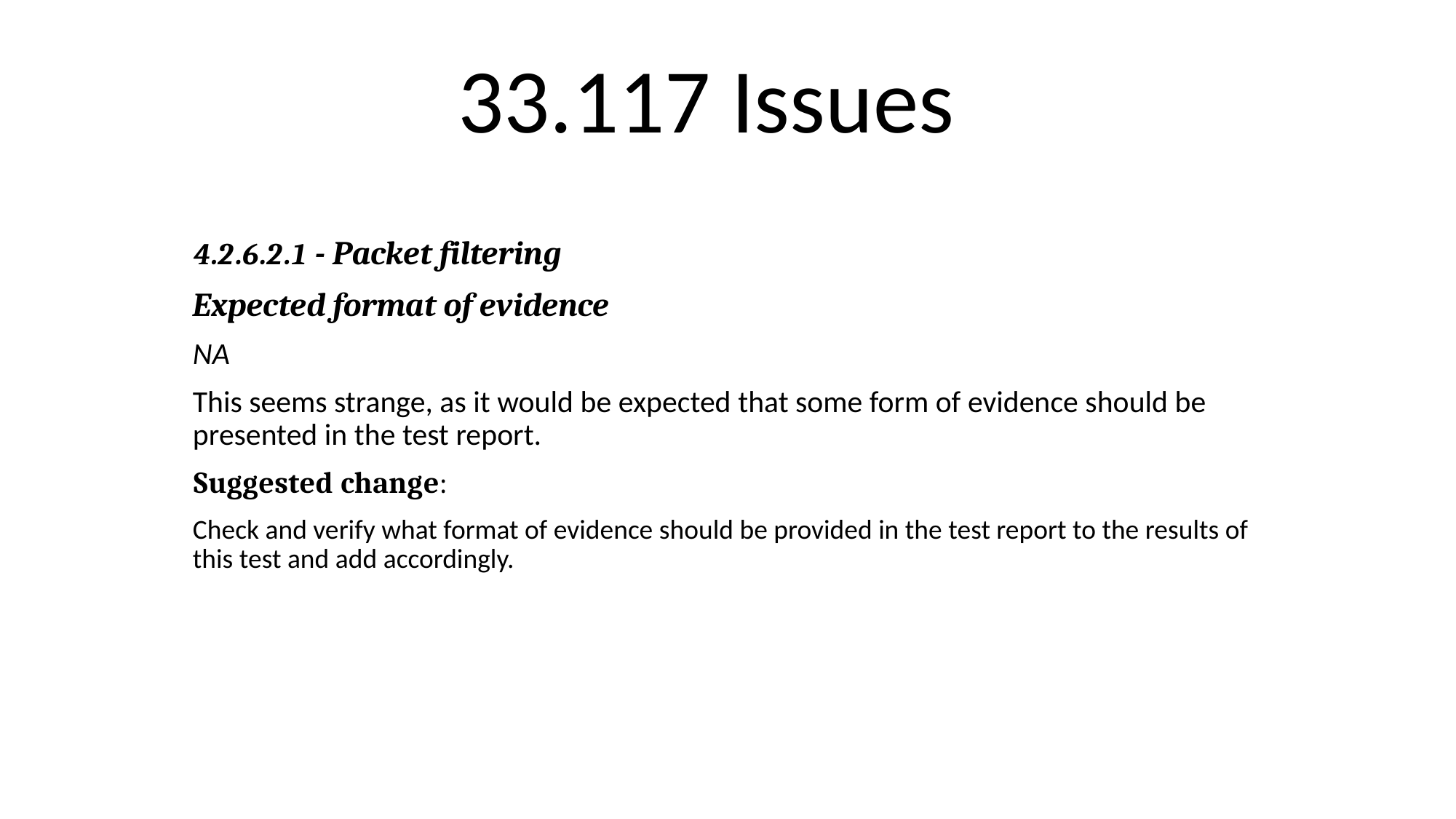

# 33.117 Issues
4.2.6.2.1 - Packet filtering
Expected format of evidence
NA
This seems strange, as it would be expected that some form of evidence should be presented in the test report.
Suggested change:
Check and verify what format of evidence should be provided in the test report to the results of this test and add accordingly.